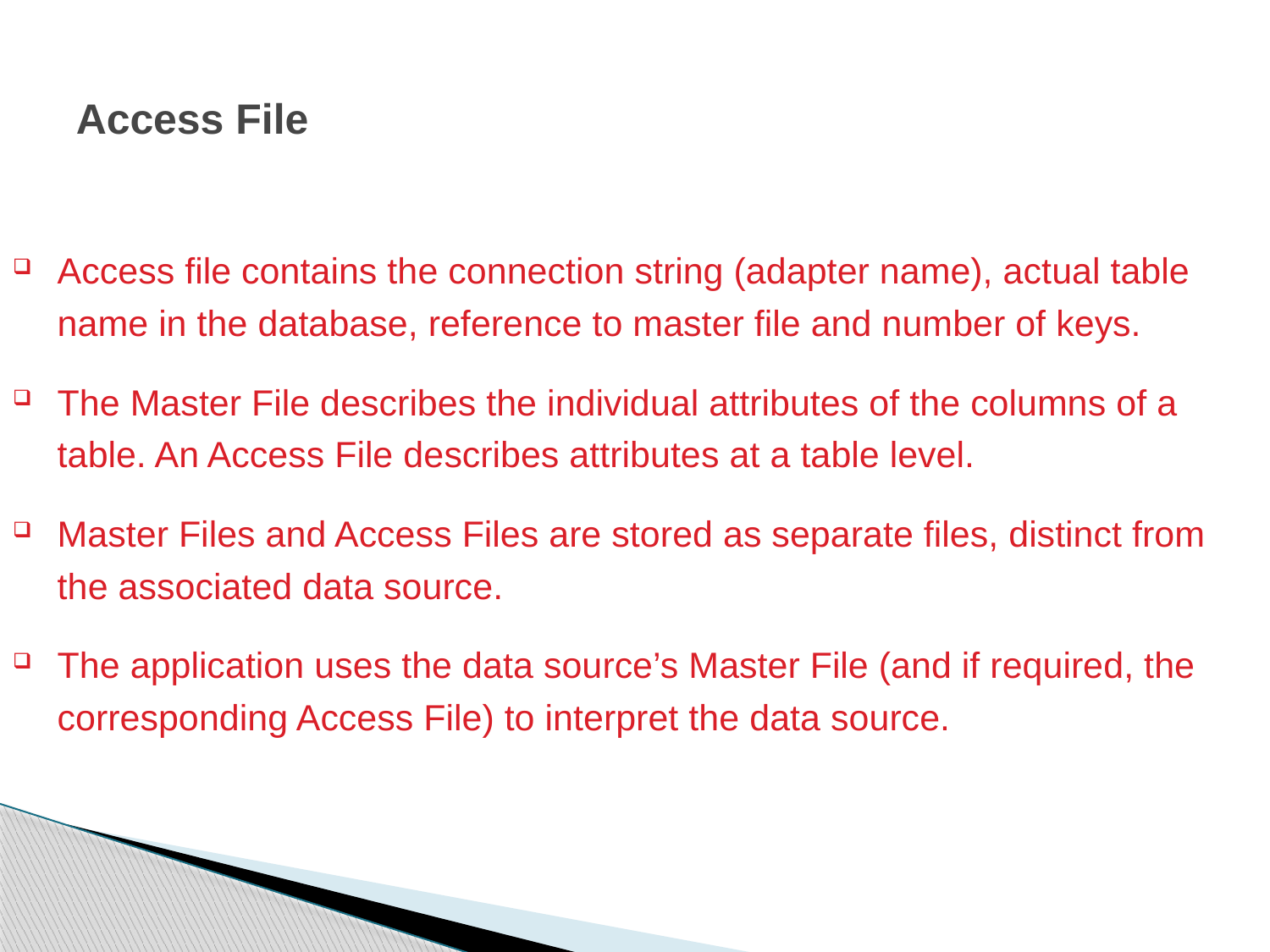

# Access File
Access file contains the connection string (adapter name), actual table name in the database, reference to master file and number of keys.
The Master File describes the individual attributes of the columns of a table. An Access File describes attributes at a table level.
Master Files and Access Files are stored as separate files, distinct from the associated data source.
The application uses the data source’s Master File (and if required, the corresponding Access File) to interpret the data source.

13